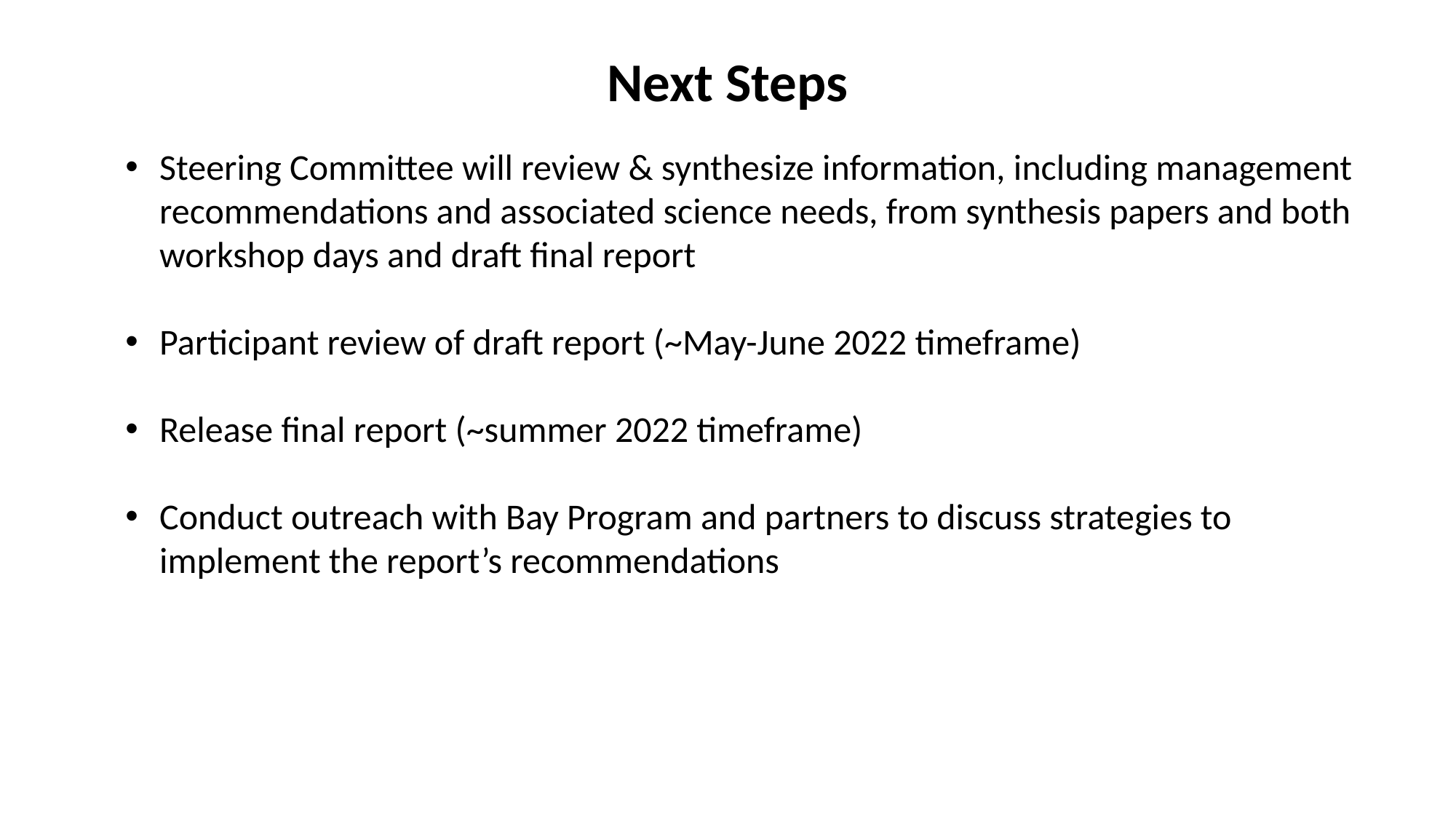

Next Steps
Steering Committee will review & synthesize information, including management recommendations and associated science needs, from synthesis papers and both workshop days and draft final report

Participant review of draft report (~May-June 2022 timeframe)

Release final report (~summer 2022 timeframe)

Conduct outreach with Bay Program and partners to discuss strategies to implement the report’s recommendations